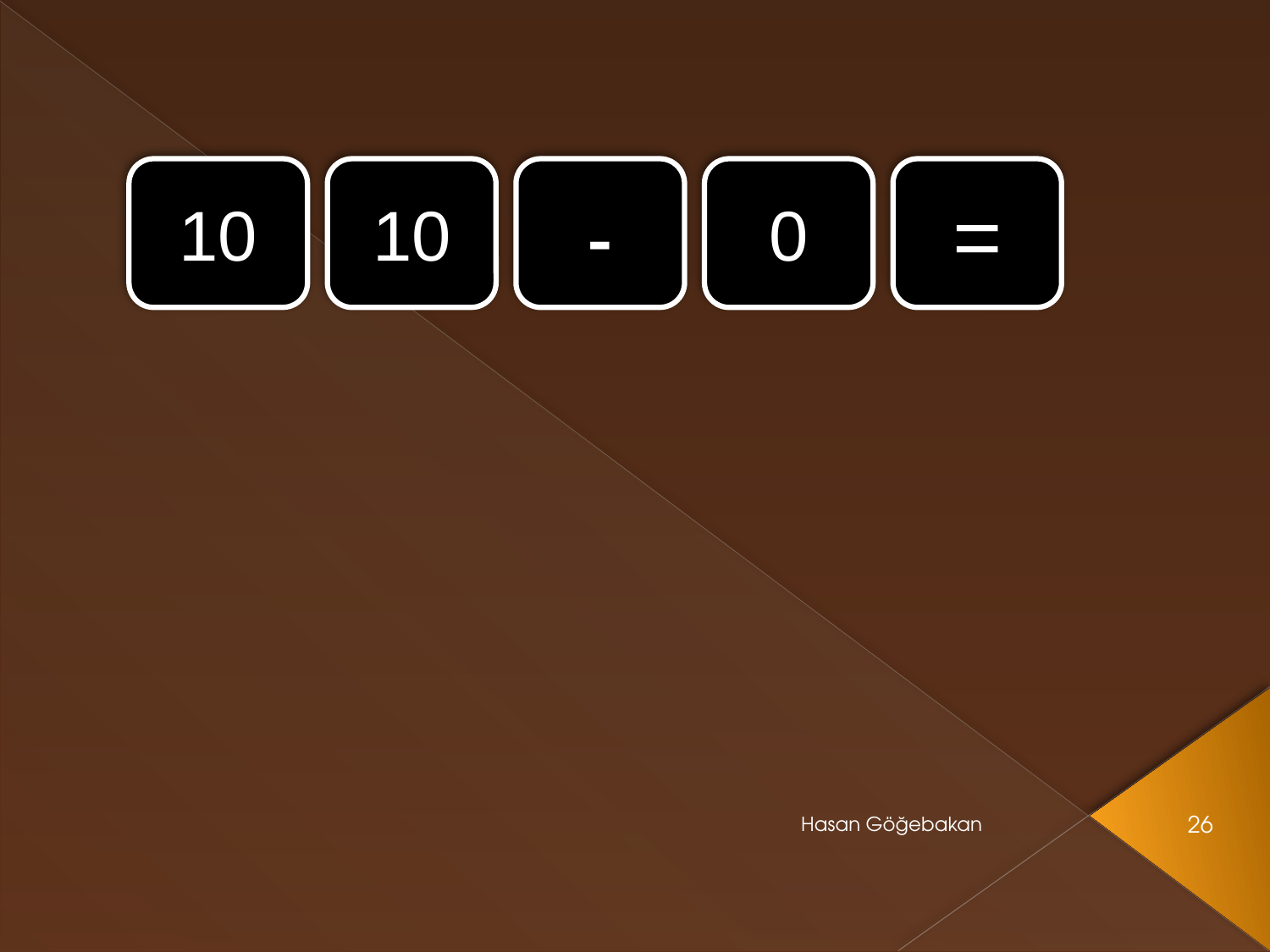

#
10
10
-
0
=

Hasan Göğebakan
26